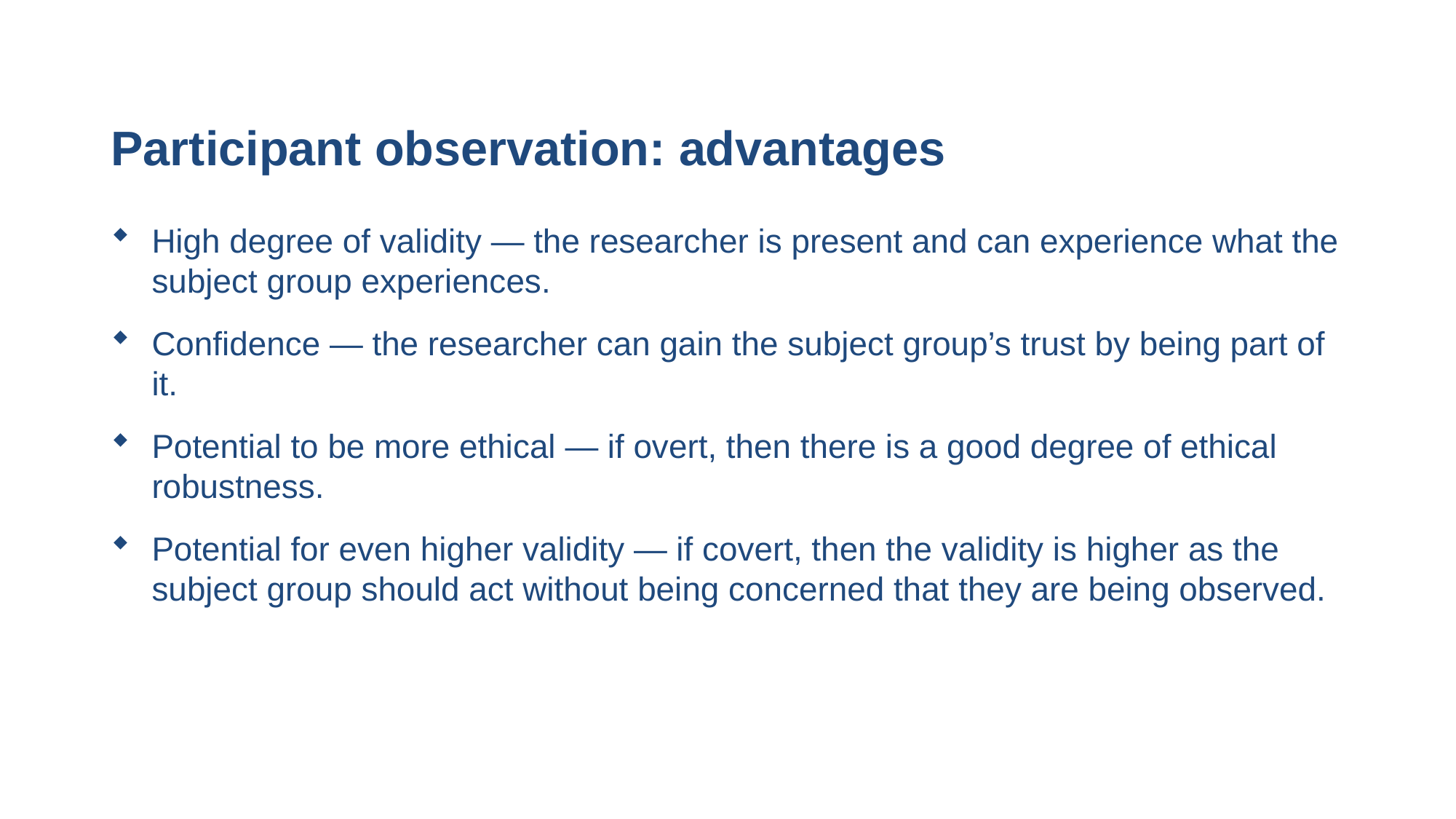

# Participant observation: advantages
High degree of validity — the researcher is present and can experience what the subject group experiences.
Confidence — the researcher can gain the subject group’s trust by being part of it.
Potential to be more ethical — if overt, then there is a good degree of ethical robustness.
Potential for even higher validity — if covert, then the validity is higher as the subject group should act without being concerned that they are being observed.